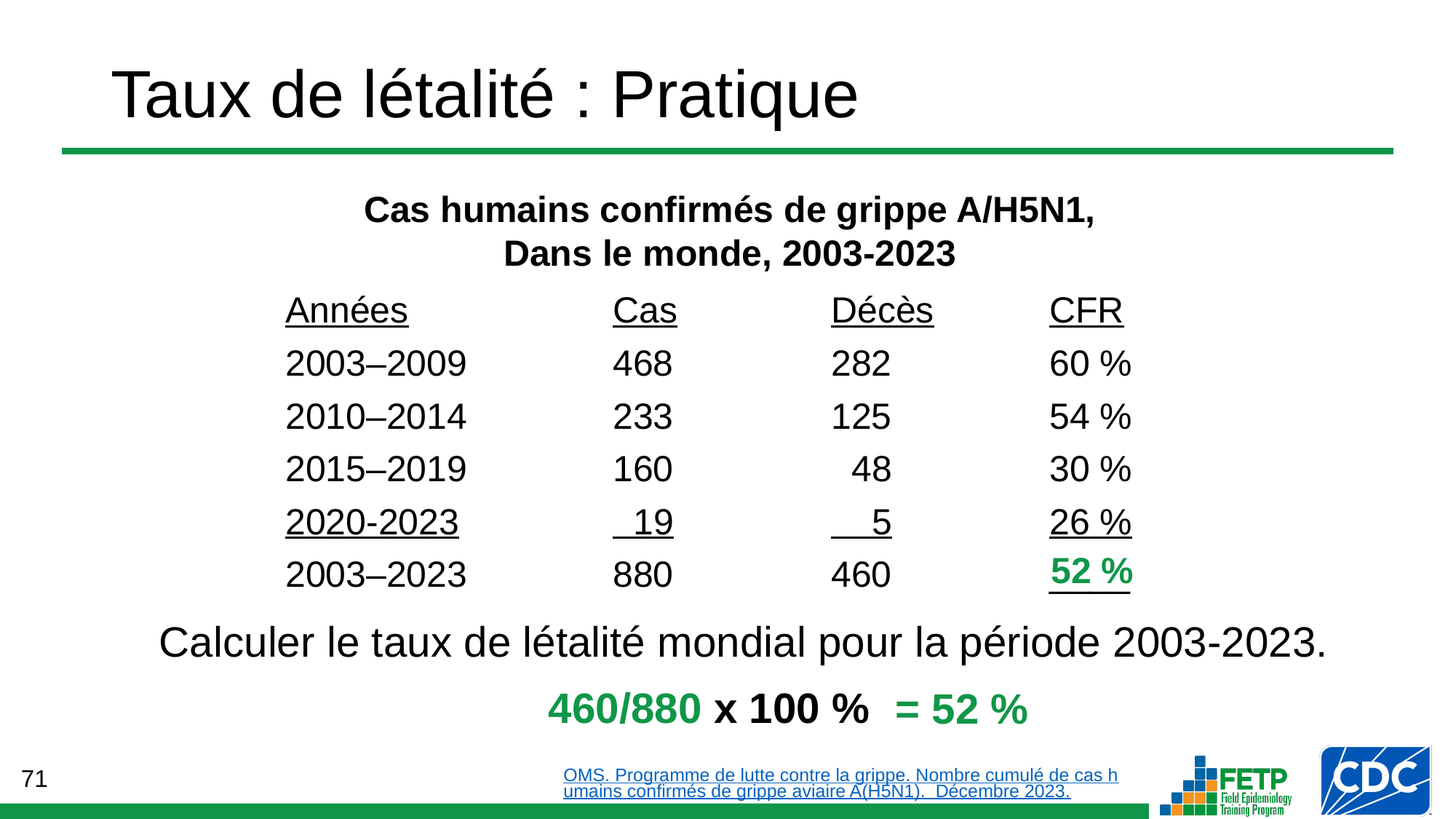

# Taux de létalité : Pratique
Cas humains confirmés de grippe A/H5N1,
Dans le monde, 2003-2023
Années		Cas		Décès		CFR
2003–2009		468		282		60 %
2010–2014		233		125		54 %
2015–2019		160		  48		30 %
2020-2023		  19		    5		26 %
2003–2023		880		460		____

52 %
Calculer le taux de létalité mondial pour la période 2003-2023.
460/880 x 100 % = 52%

= 52 %

OMS. Programme de lutte contre la grippe. Nombre cumulé de cas humains confirmés de grippe aviaire A(H5N1).  Décembre 2023.